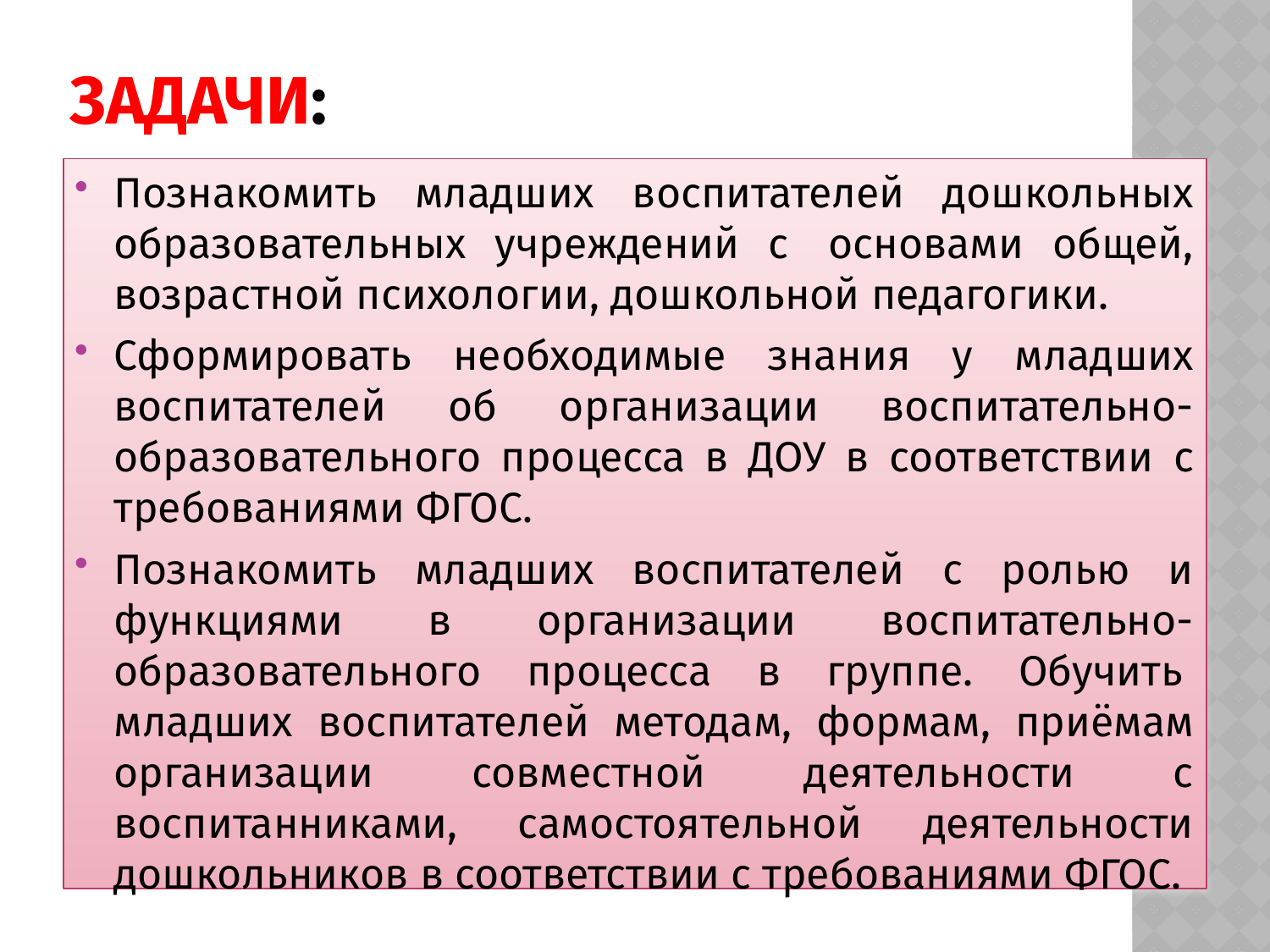

# Задачи:
Познакомить младших воспитателей дошкольных образовательных учреждений с  основами общей, возрастной психологии, дошкольной педагогики.
Сформировать необходимые знания у младших воспитателей об организации воспитательно-образовательного процесса в ДОУ в соответствии с требованиями ФГОС.
Познакомить младших воспитателей с ролью и функциями в организации воспитательно-образовательного процесса в группе. Обучить  младших воспитателей методам, формам, приёмам организации совместной деятельности с воспитанниками, самостоятельной деятельности дошкольников в соответствии с требованиями ФГОС.